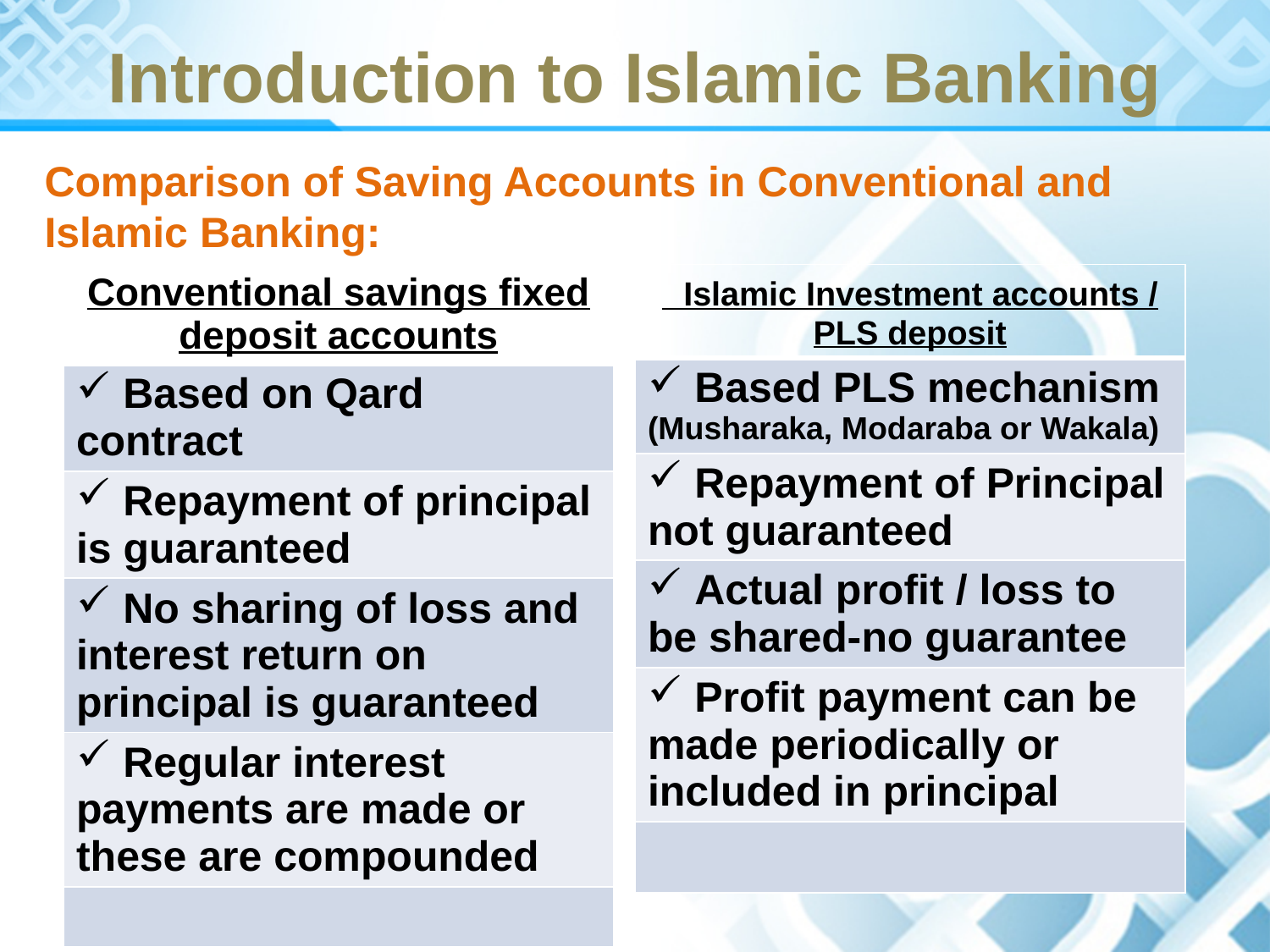

Introduction to Islamic Banking
Comparison of Saving Accounts in Conventional and Islamic Banking:

| Islamic Investment accounts / PLS deposit |
| --- |
| Based PLS mechanism (Musharaka, Modaraba or Wakala) |
| Repayment of Principal not guaranteed |
| Actual profit / loss to be shared-no guarantee |
| Profit payment can be made periodically or included in principal |
|  |
| Conventional savings fixed deposit accounts |
| --- |
| Based on Qard contract |
| Repayment of principal is guaranteed |
| No sharing of loss and interest return on principal is guaranteed |
| Regular interest payments are made or these are compounded |
|  |